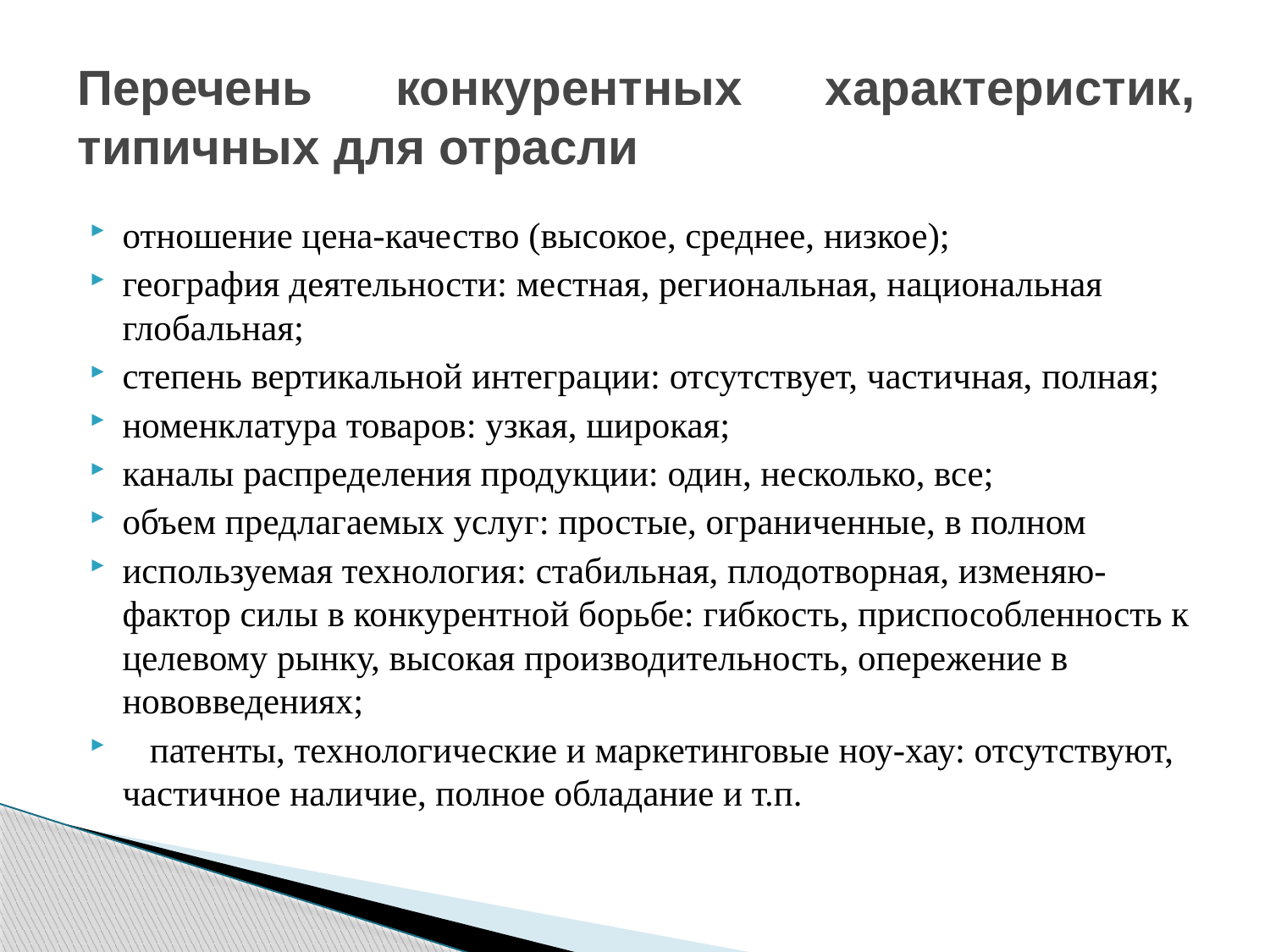

# Перечень конкурентных характеристик, типичных для отрасли
отношение цена-качество (высокое, среднее, низкое);
география деятельности: местная, региональная, национальная глобальная;
степень вертикальной интеграции: отсутствует, частичная, полная;
номенклатура товаров: узкая, широкая;
каналы распределения продукции: один, несколько, все;
объем предлагаемых услуг: простые, ограниченные, в полном
используемая технология: стабильная, плодотворная, изменяю- фактор силы в конкурентной борьбе: гибкость, приспособленность к целевому рынку, высокая производительность, опережение в нововведениях;
   патенты, технологические и маркетинговые ноу-хау: отсутствуют, частичное наличие, полное обладание и т.п.